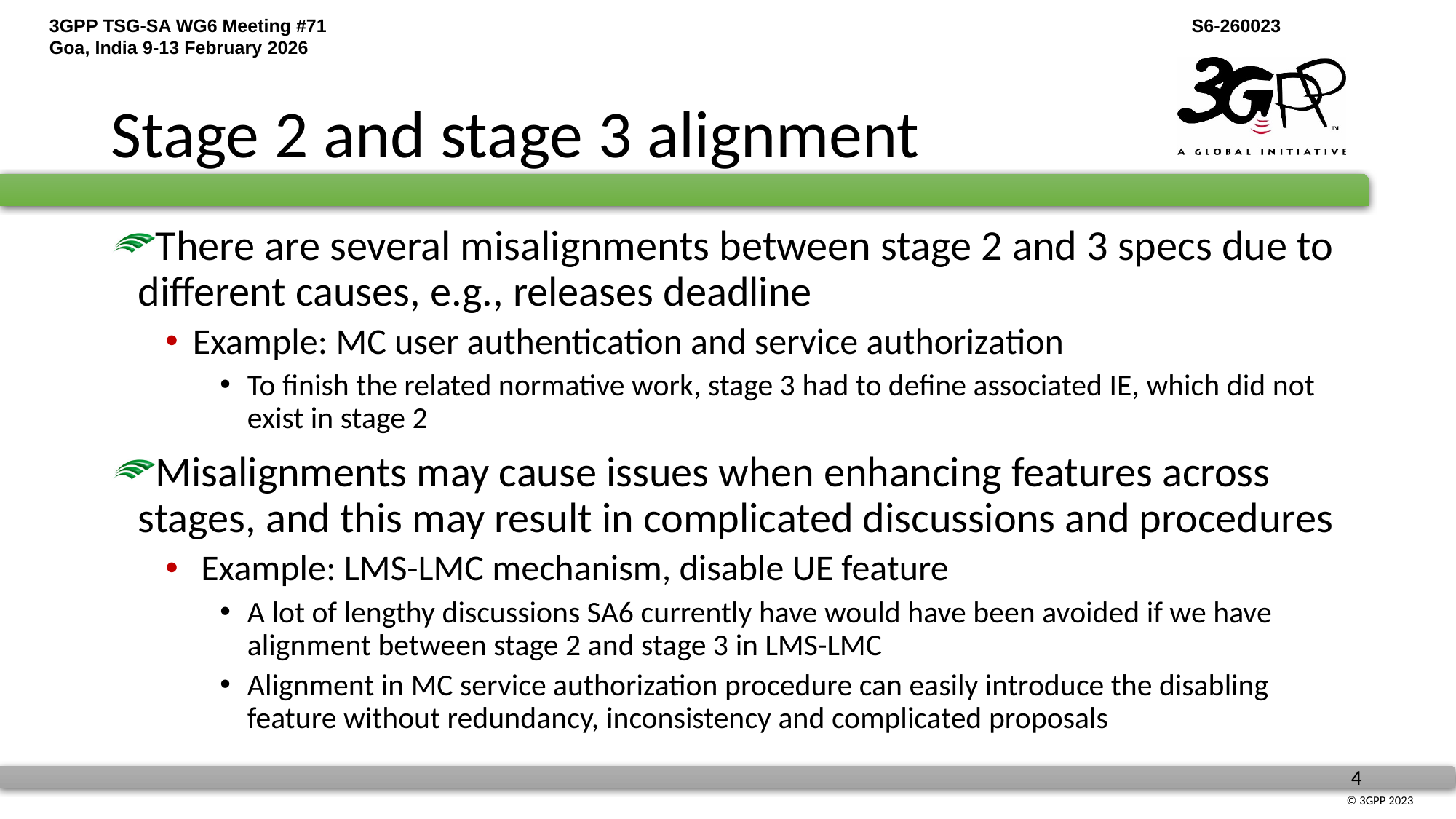

# Stage 2 and stage 3 alignment
There are several misalignments between stage 2 and 3 specs due to different causes, e.g., releases deadline
Example: MC user authentication and service authorization
To finish the related normative work, stage 3 had to define associated IE, which did not exist in stage 2
Misalignments may cause issues when enhancing features across stages, and this may result in complicated discussions and procedures
 Example: LMS-LMC mechanism, disable UE feature
A lot of lengthy discussions SA6 currently have would have been avoided if we have alignment between stage 2 and stage 3 in LMS-LMC
Alignment in MC service authorization procedure can easily introduce the disabling feature without redundancy, inconsistency and complicated proposals